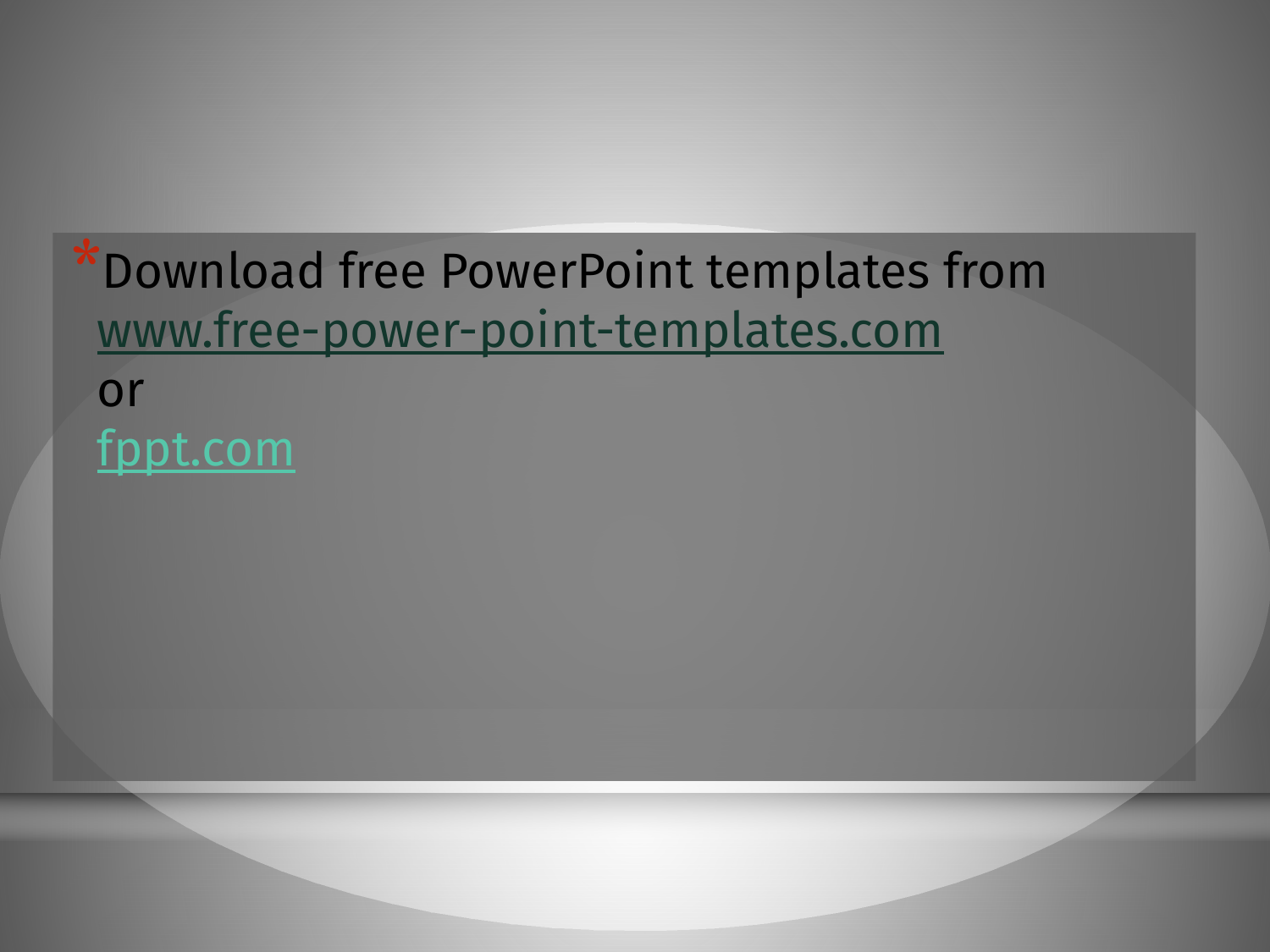

#
Download free PowerPoint templates from
www.free-power-point-templates.com
or
fppt.com